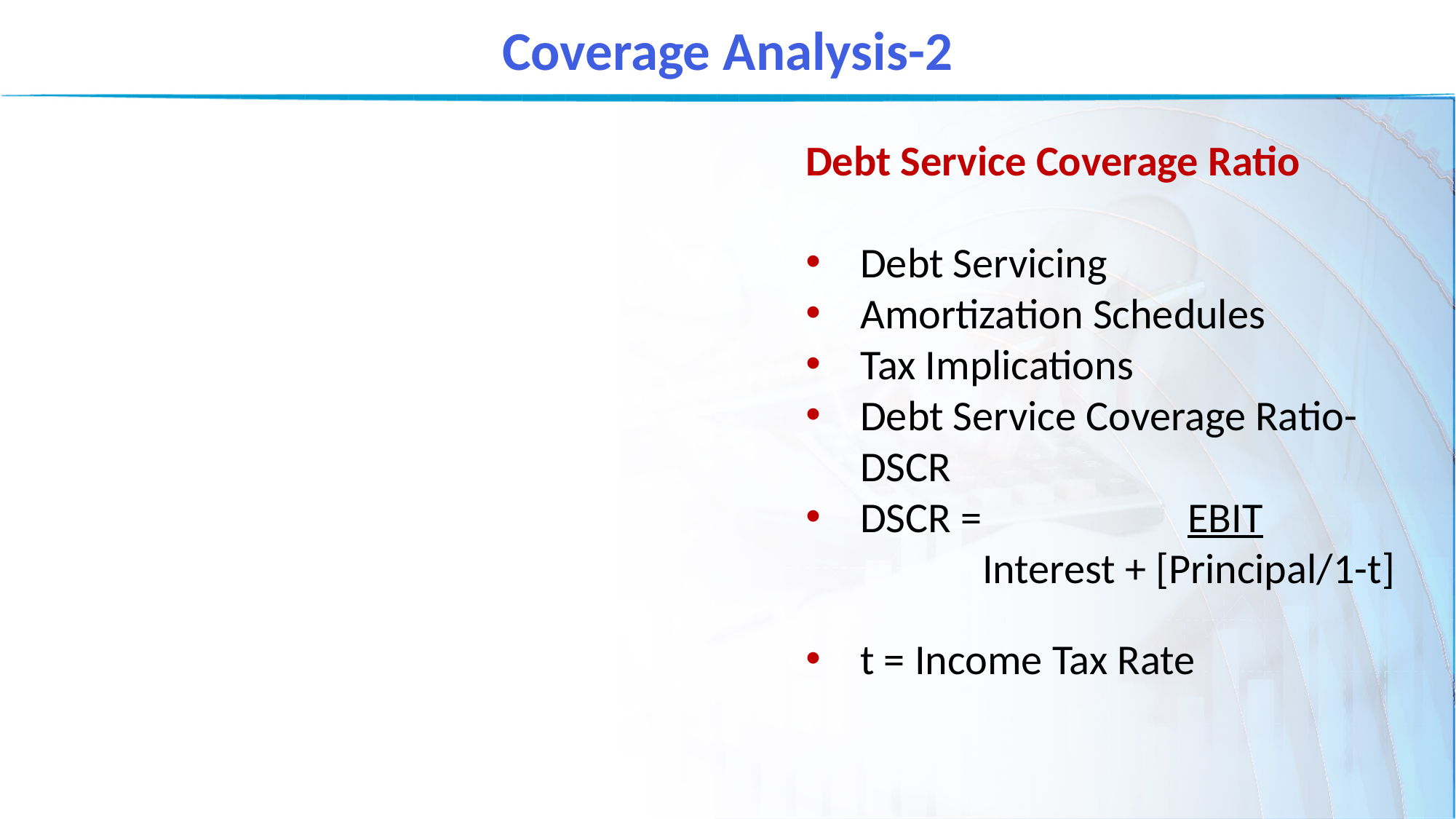

Coverage Analysis-2
Debt Service Coverage Ratio

Debt Servicing
Amortization Schedules
Tax Implications
Debt Service Coverage Ratio-DSCR
DSCR = 		EBIT
	       Interest + [Principal/1-t]

t = Income Tax Rate